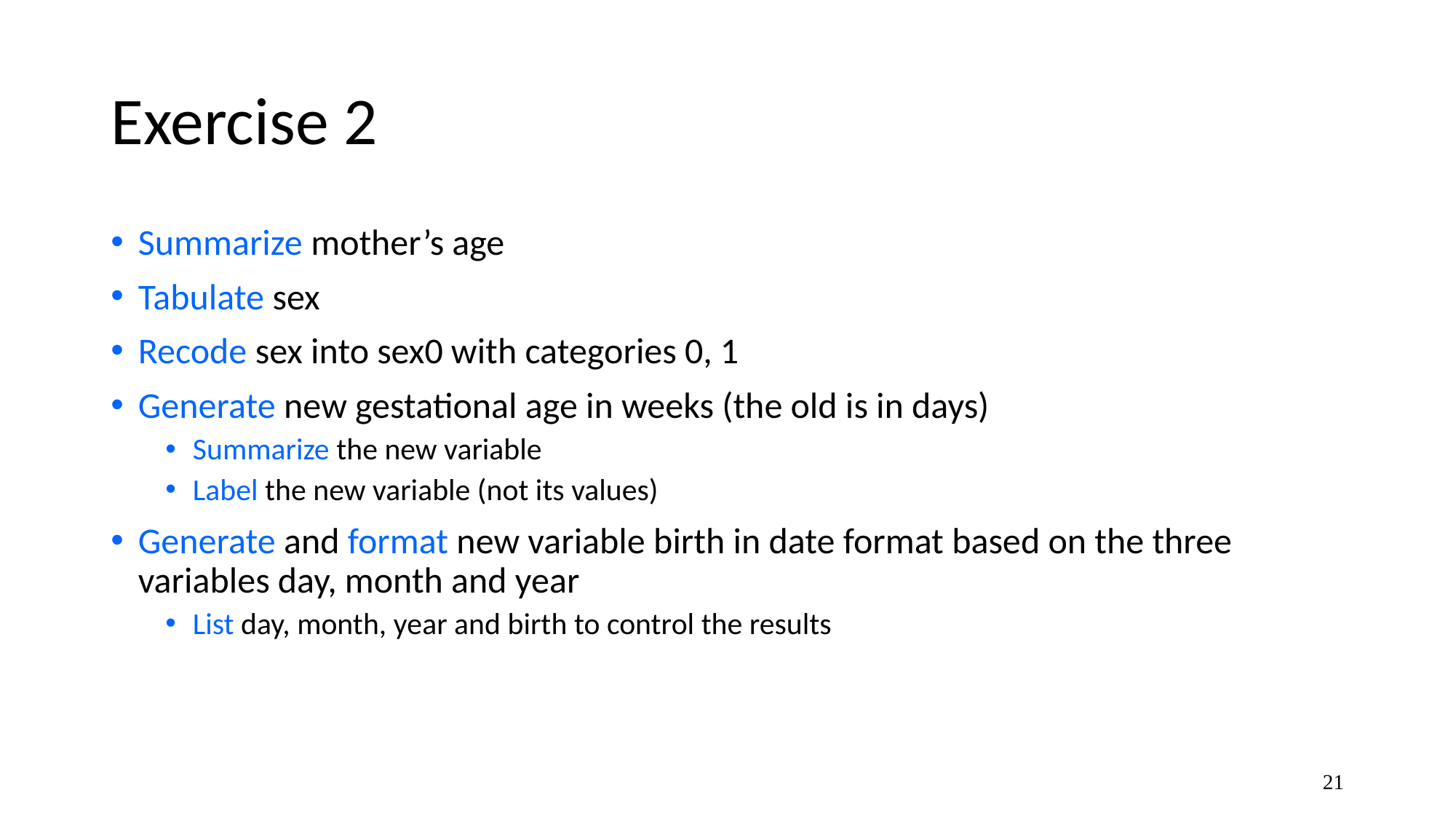

# Exercise 2
Summarize mother’s age
Tabulate sex
Recode sex into sex0 with categories 0, 1
Generate new gestational age in weeks (the old is in days)
Summarize the new variable
Label the new variable (not its values)
Generate and format new variable birth in date format based on the three variables day, month and year
List day, month, year and birth to control the results

21